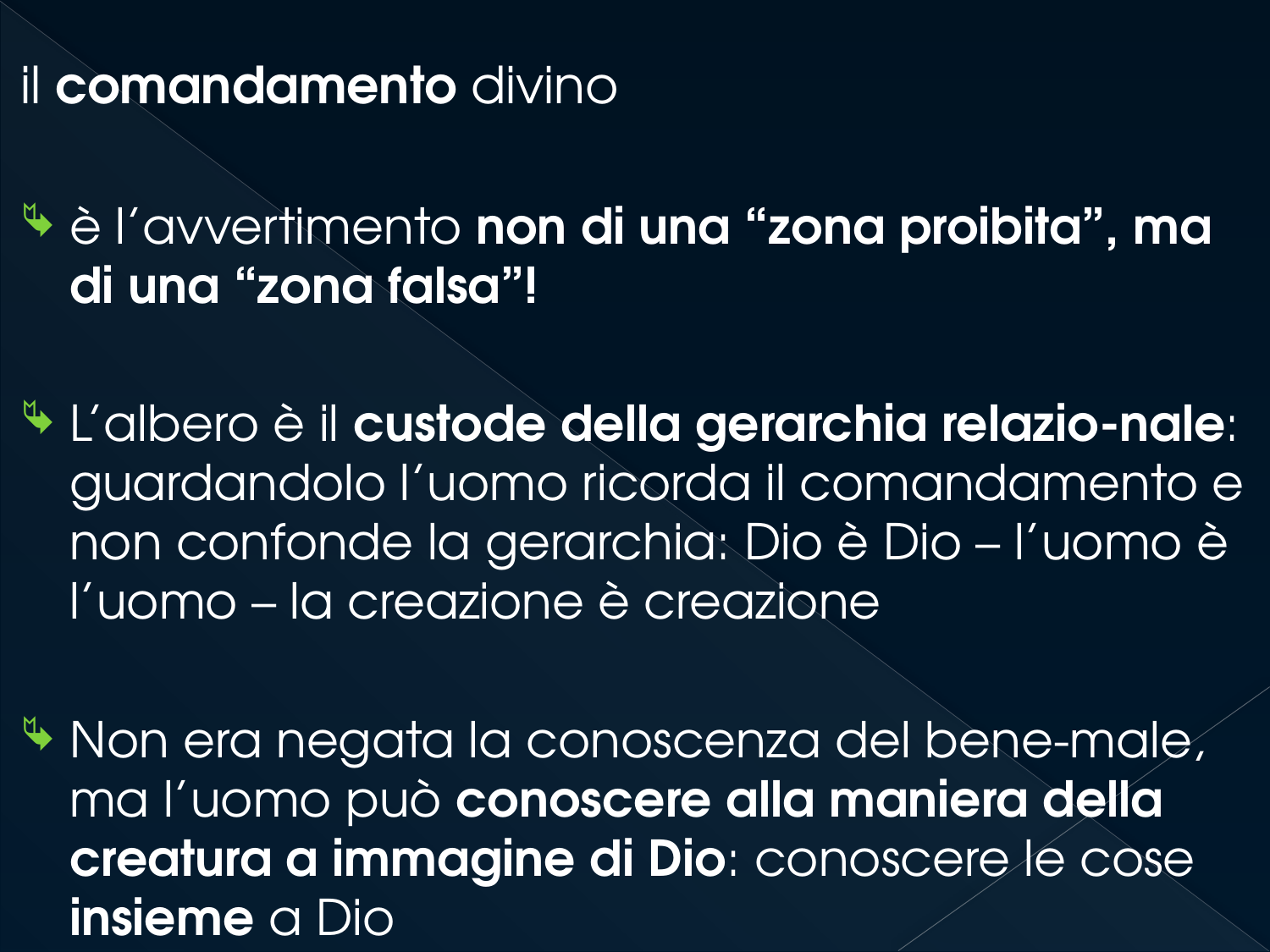

il comandamento divino

è l’avvertimento non di una “zona proibita”, ma di una “zona falsa”!

L’albero è il custode della gerarchia relazio-nale: guardandolo l’uomo ricorda il comandamento e non confonde la gerarchia: Dio è Dio – l’uomo è l’uomo – la creazione è creazione

Non era negata la conoscenza del bene-male, ma l’uomo può conoscere alla maniera della creatura a immagine di Dio: conoscere le cose insieme a Dio